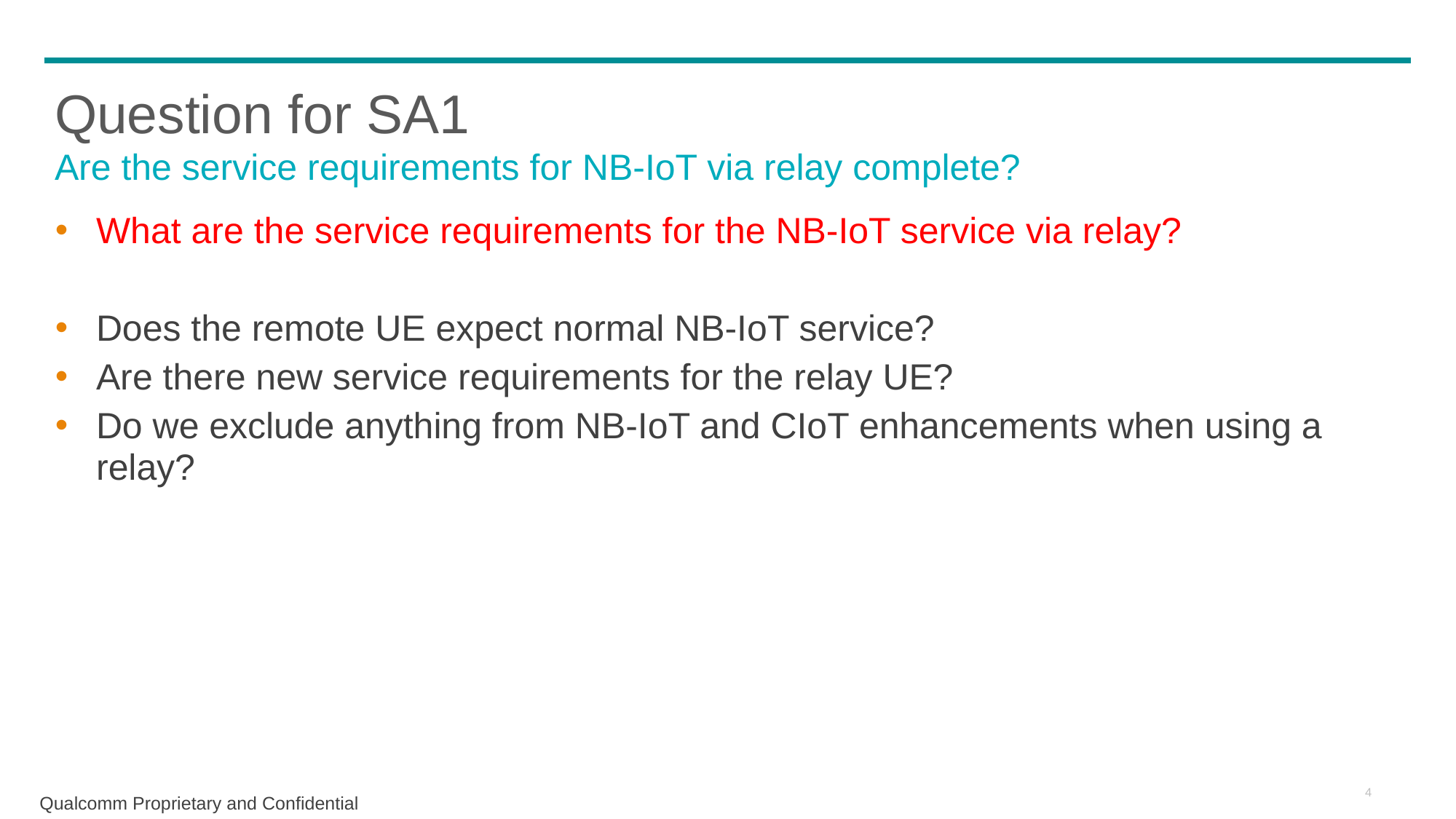

# Question for SA1
Are the service requirements for NB-IoT via relay complete?
What are the service requirements for the NB-IoT service via relay?

Does the remote UE expect normal NB-IoT service?
Are there new service requirements for the relay UE?
Do we exclude anything from NB-IoT and CIoT enhancements when using a relay?